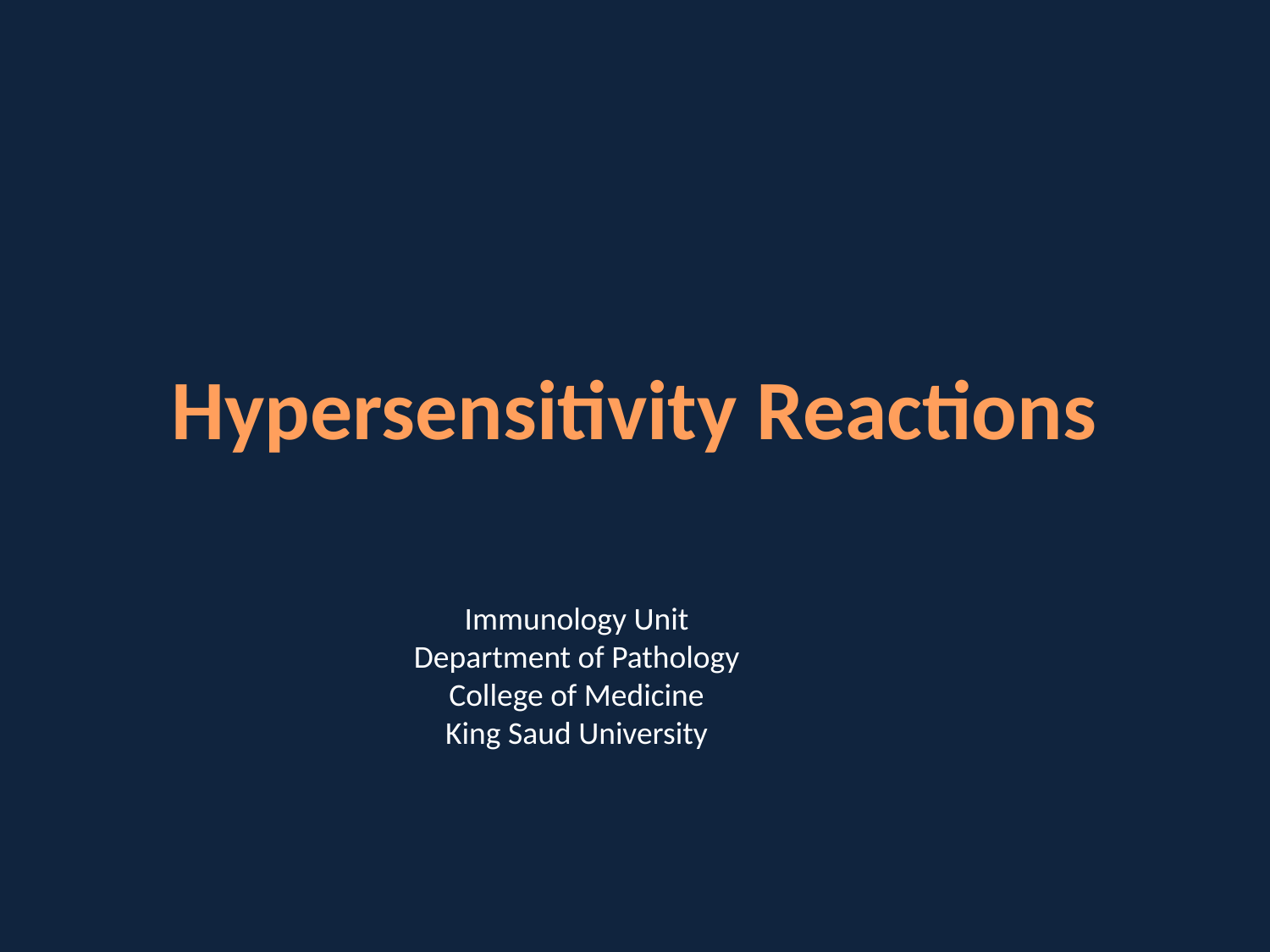

Hypersensitivity Reactions
Immunology Unit
Department of Pathology
College of Medicine
King Saud University